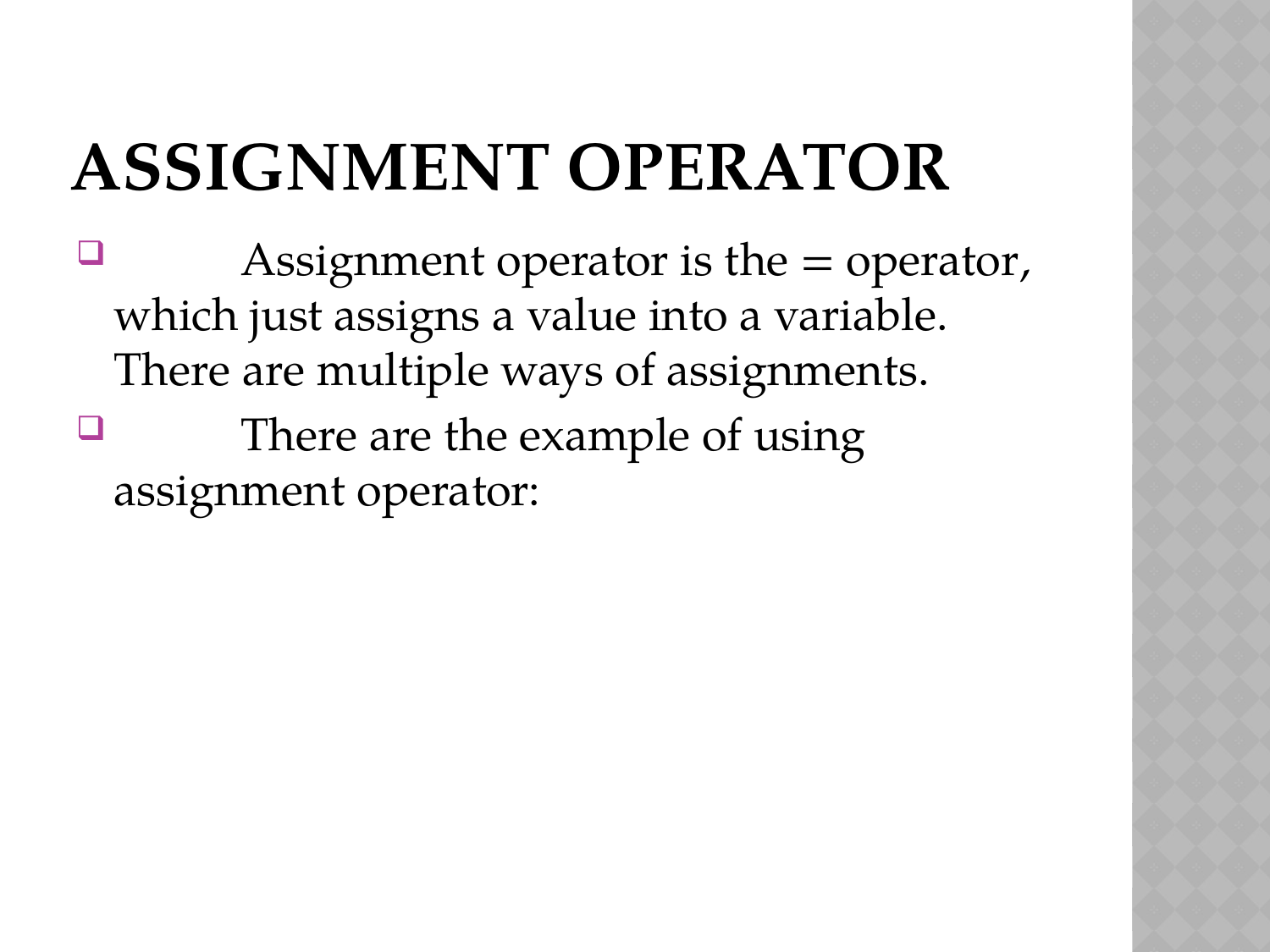

# Assignment Operator
 	Assignment operator is the = operator, which just assigns a value into a variable. There are multiple ways of assignments.
 	There are the example of using assignment operator: